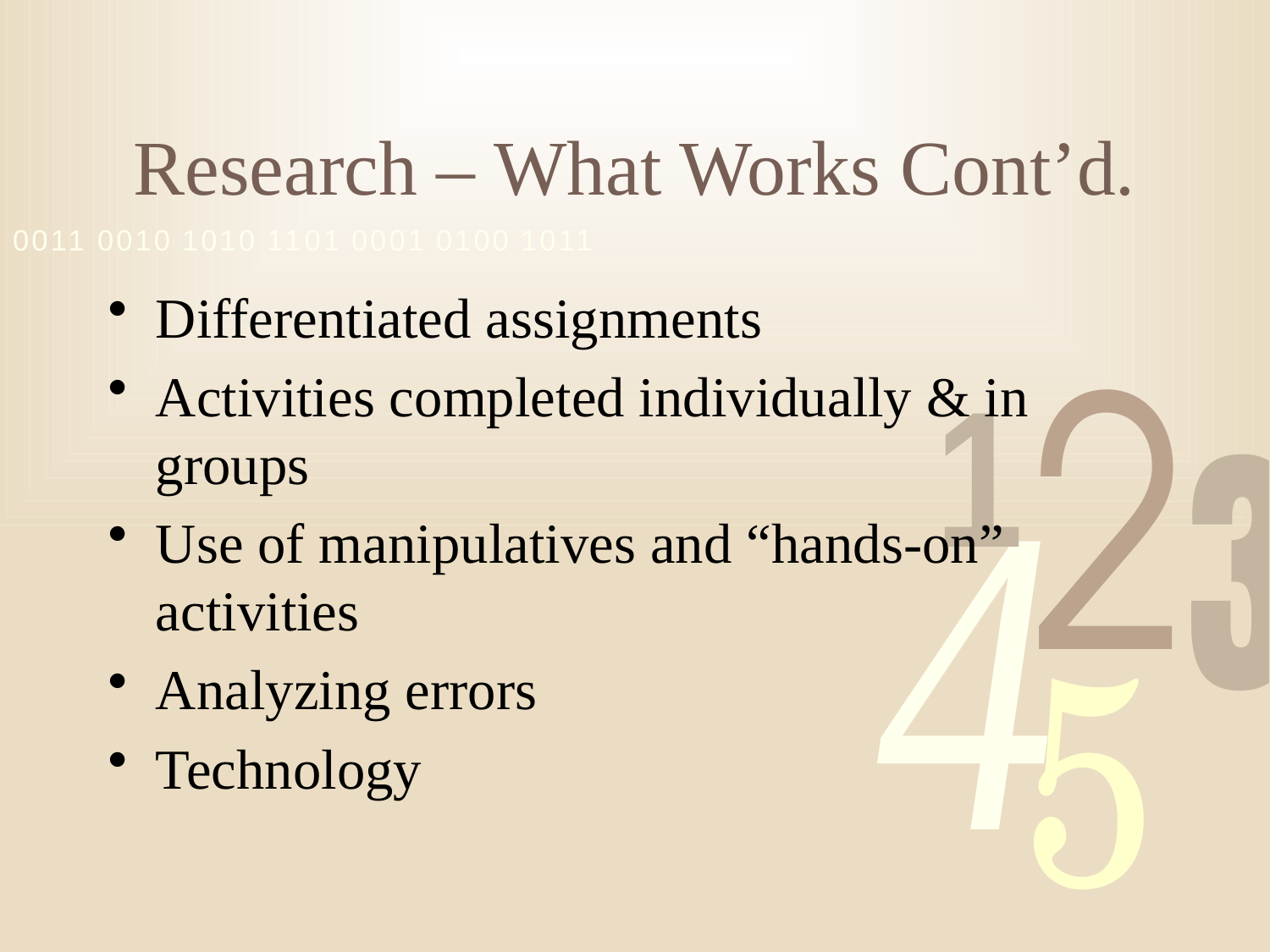

# Research – What Works Cont’d.
Differentiated assignments
Activities completed individually & in groups
Use of manipulatives and “hands-on” activities
Analyzing errors
Technology